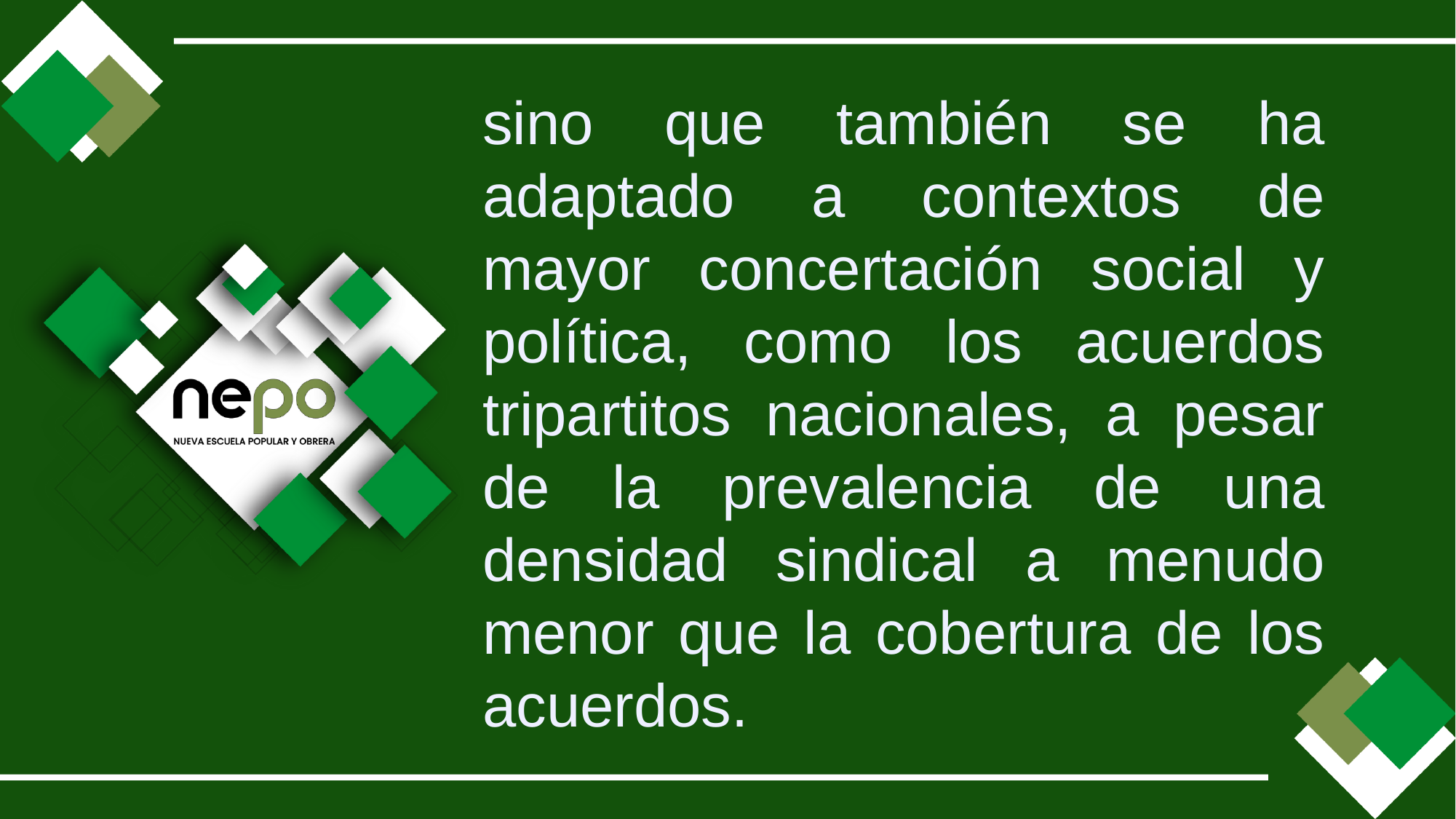

sino que también se ha adaptado a contextos de mayor concertación social y política, como los acuerdos tripartitos nacionales, a pesar de la prevalencia de una densidad sindical a menudo menor que la cobertura de los acuerdos.